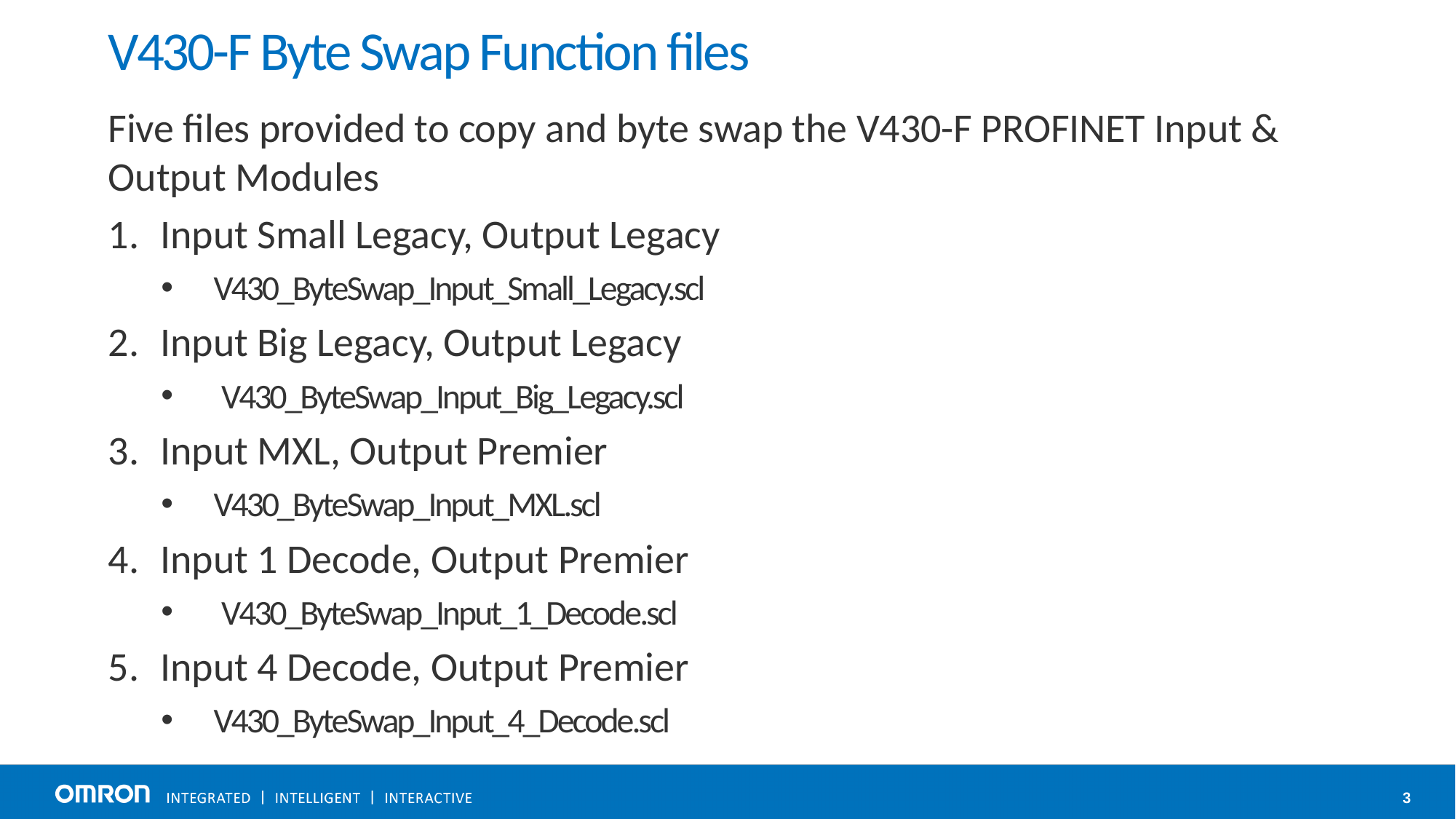

# V430-F Byte Swap Function files
Five files provided to copy and byte swap the V430-F PROFINET Input & Output Modules
Input Small Legacy, Output Legacy
V430_ByteSwap_Input_Small_Legacy.scl
Input Big Legacy, Output Legacy
 V430_ByteSwap_Input_Big_Legacy.scl
Input MXL, Output Premier
V430_ByteSwap_Input_MXL.scl
Input 1 Decode, Output Premier
 V430_ByteSwap_Input_1_Decode.scl
Input 4 Decode, Output Premier
V430_ByteSwap_Input_4_Decode.scl

3